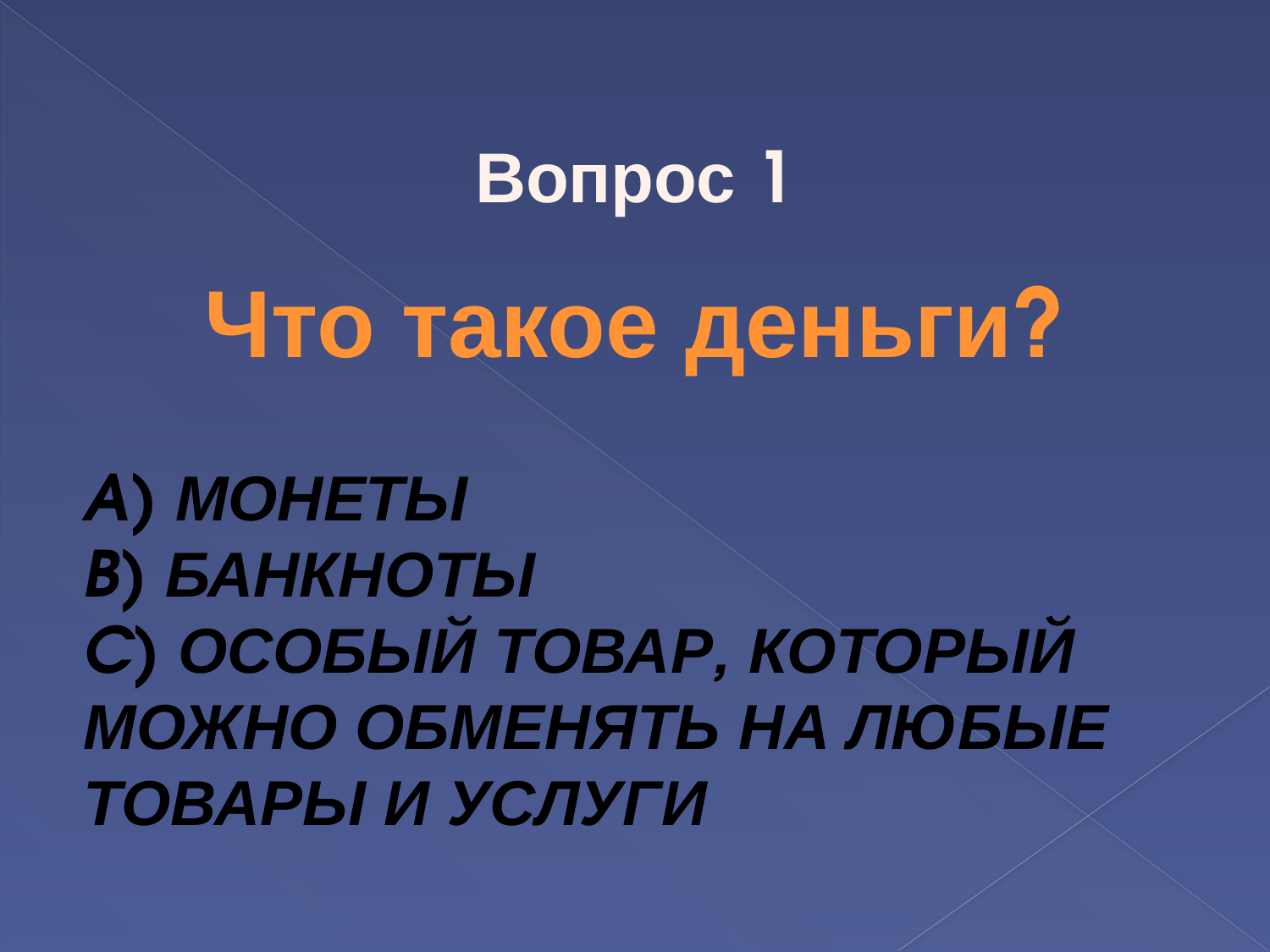

Вопрос 1
Что такое деньги?
A) МОНЕТЫ
B) БАНКНОТЫ
C) ОСОБЫЙ ТОВАР, КОТОРЫЙ
МОЖНО ОБМЕНЯТЬ НА ЛЮБЫЕ
ТОВАРЫ И УСЛУГИ